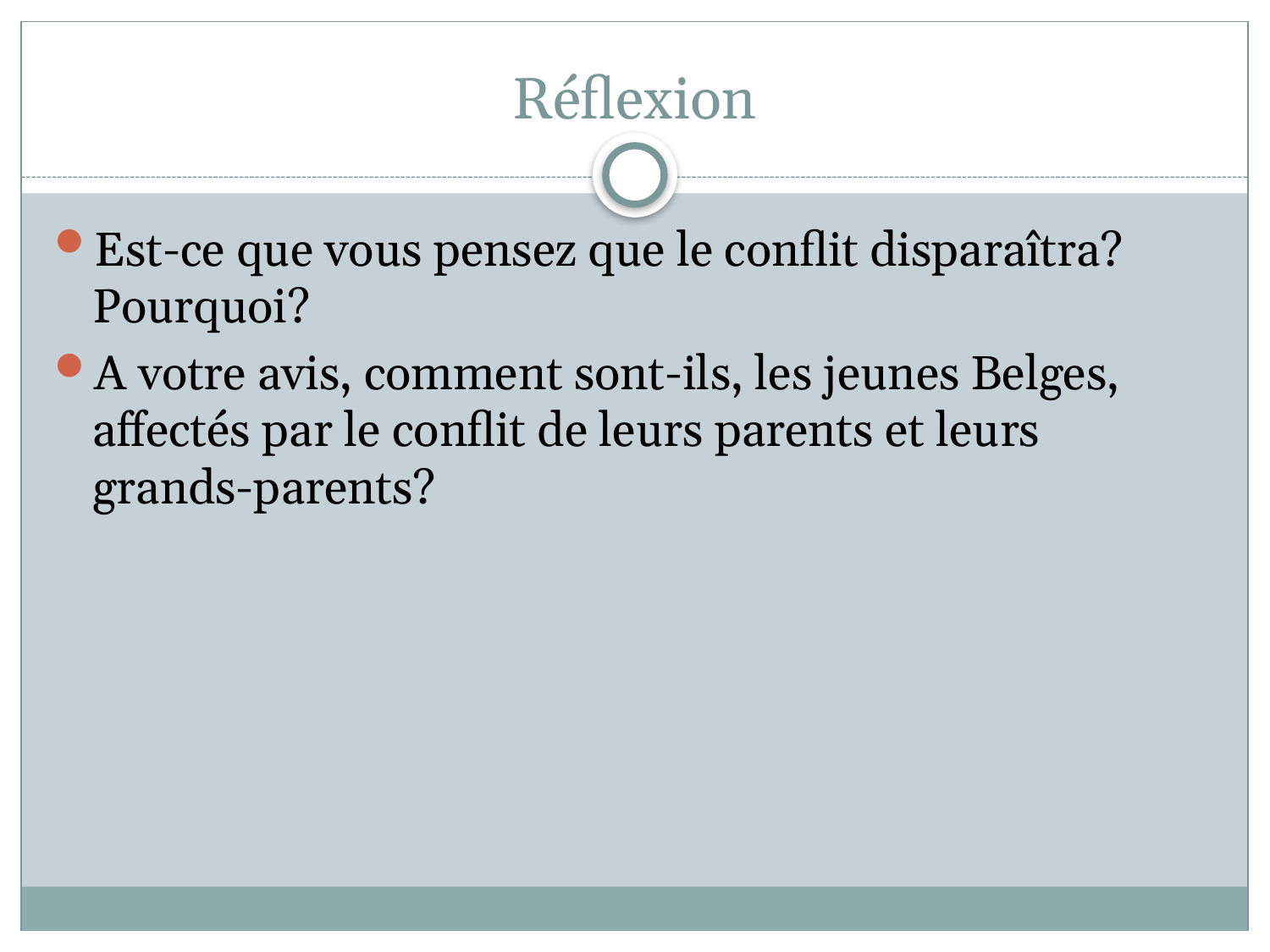

# Réflexion
Est-ce que vous pensez que le conflit disparaîtra? Pourquoi?
A votre avis, comment sont-ils, les jeunes Belges, affectés par le conflit de leurs parents et leurs grands-parents?